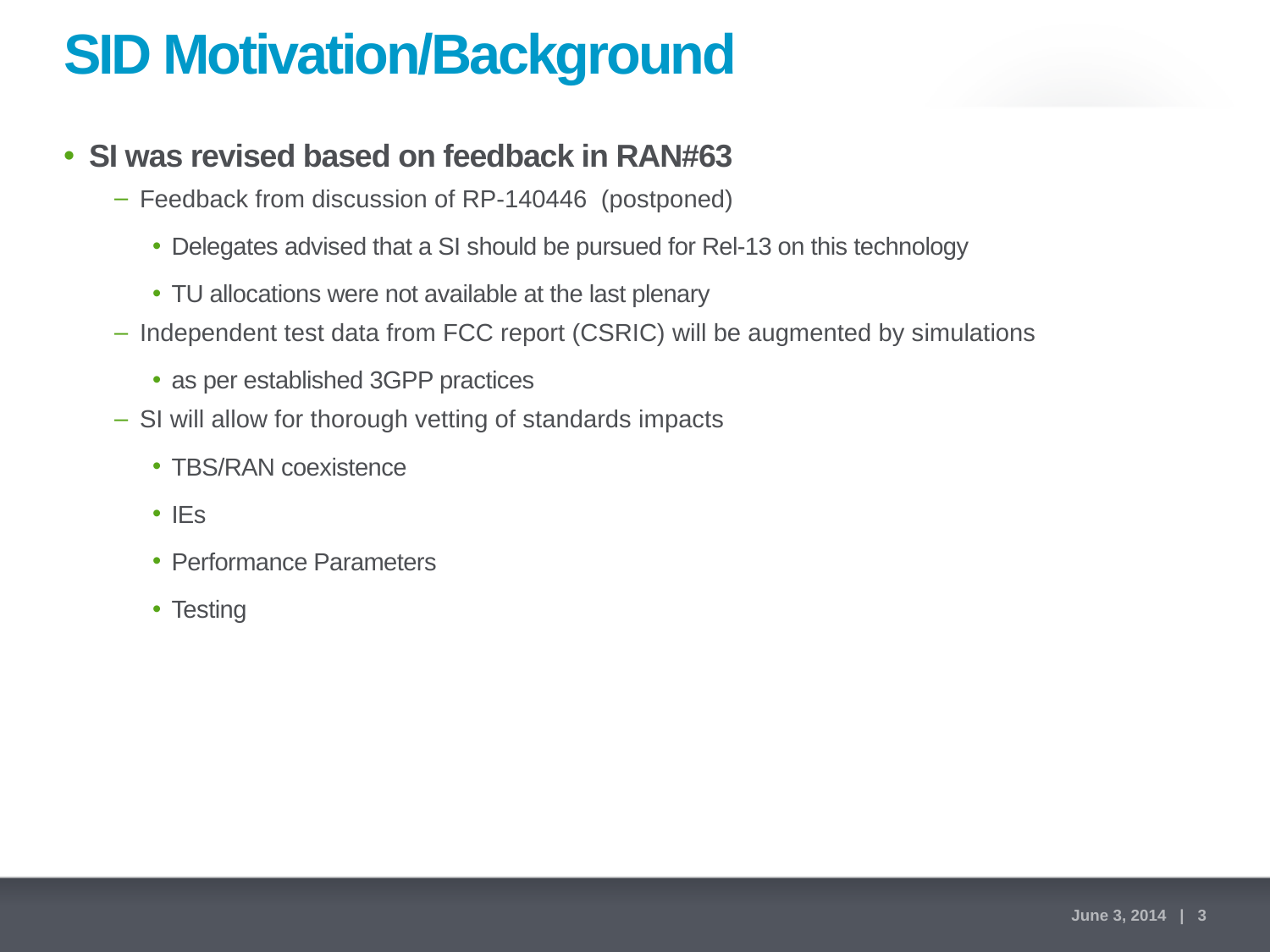

# SID Motivation/Background
SI was revised based on feedback in RAN#63
Feedback from discussion of RP-140446  (postponed)
Delegates advised that a SI should be pursued for Rel-13 on this technology
TU allocations were not available at the last plenary
Independent test data from FCC report (CSRIC) will be augmented by simulations
as per established 3GPP practices
SI will allow for thorough vetting of standards impacts
TBS/RAN coexistence
IEs
Performance Parameters
Testing

June 3, 2014   |   3